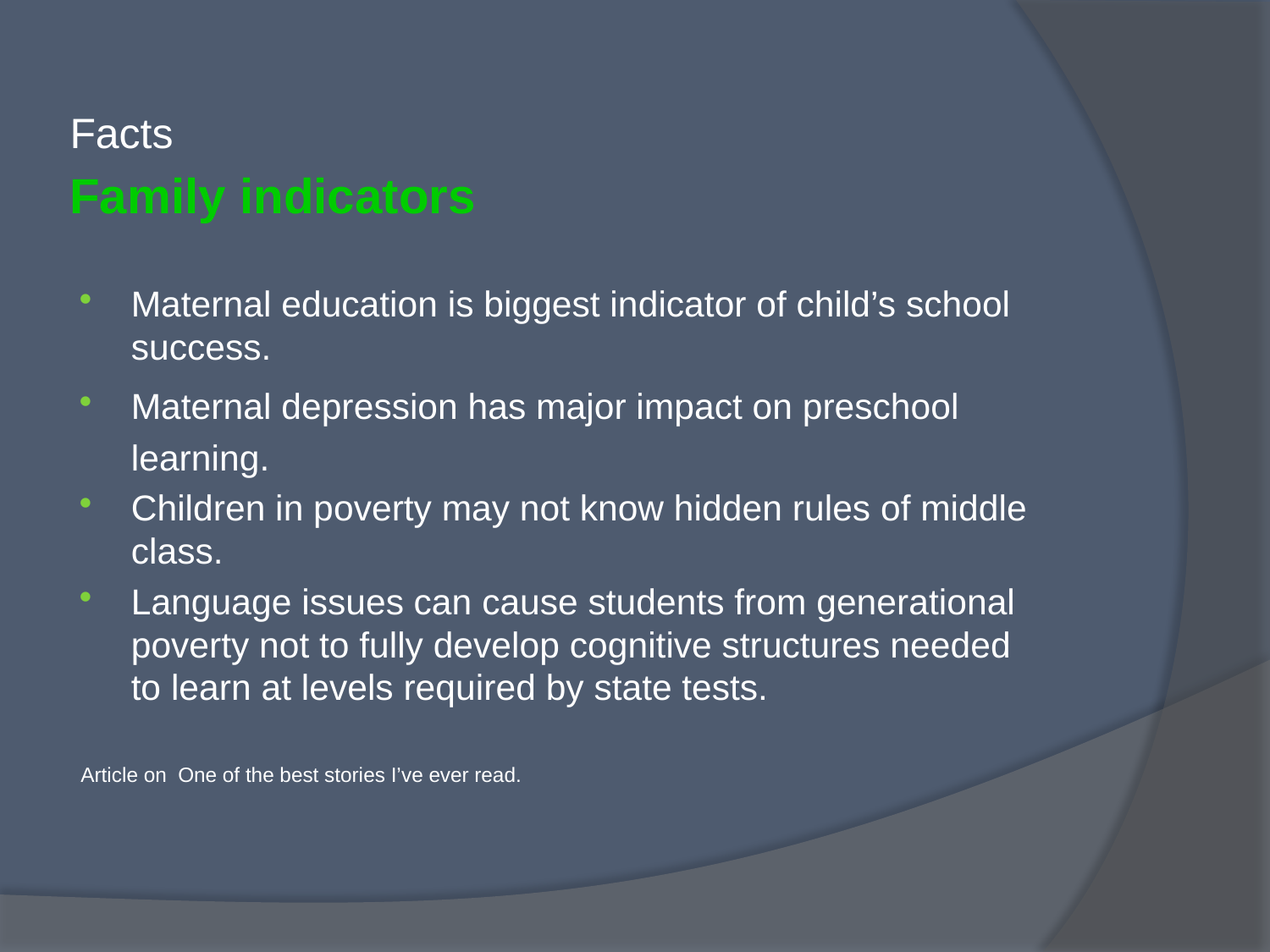

Facts
# Family indicators
Maternal education is biggest indicator of child’s school success.
Maternal depression has major impact on preschool learning.
Children in poverty may not know hidden rules of middle class.
Language issues can cause students from generational poverty not to fully develop cognitive structures needed to learn at levels required by state tests.

Article on  One of the best stories I’ve ever read.